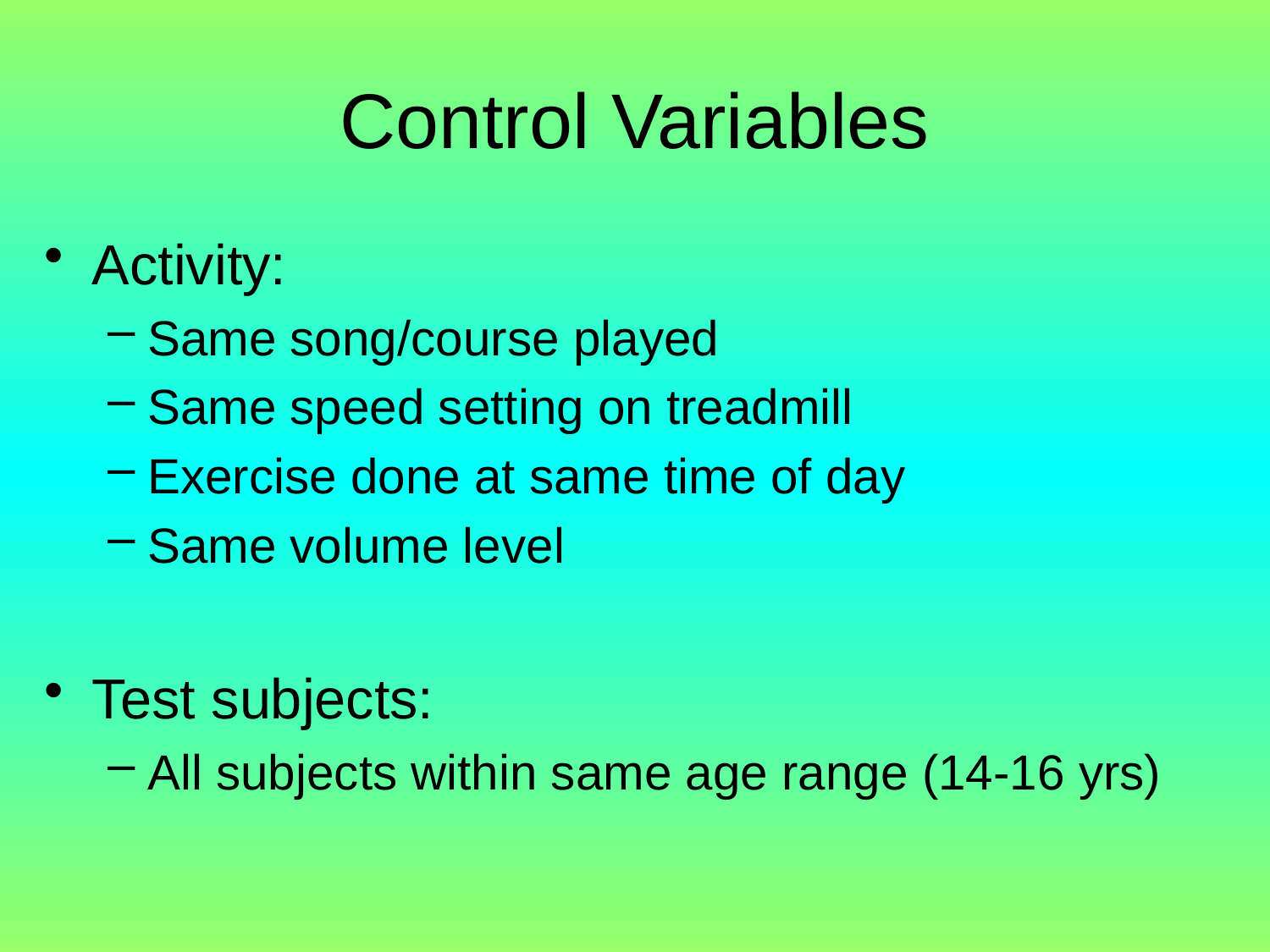

Control Variables
Activity:
Same song/course played
Same speed setting on treadmill
Exercise done at same time of day
Same volume level

Test subjects:
All subjects within same age range (14-16 yrs)